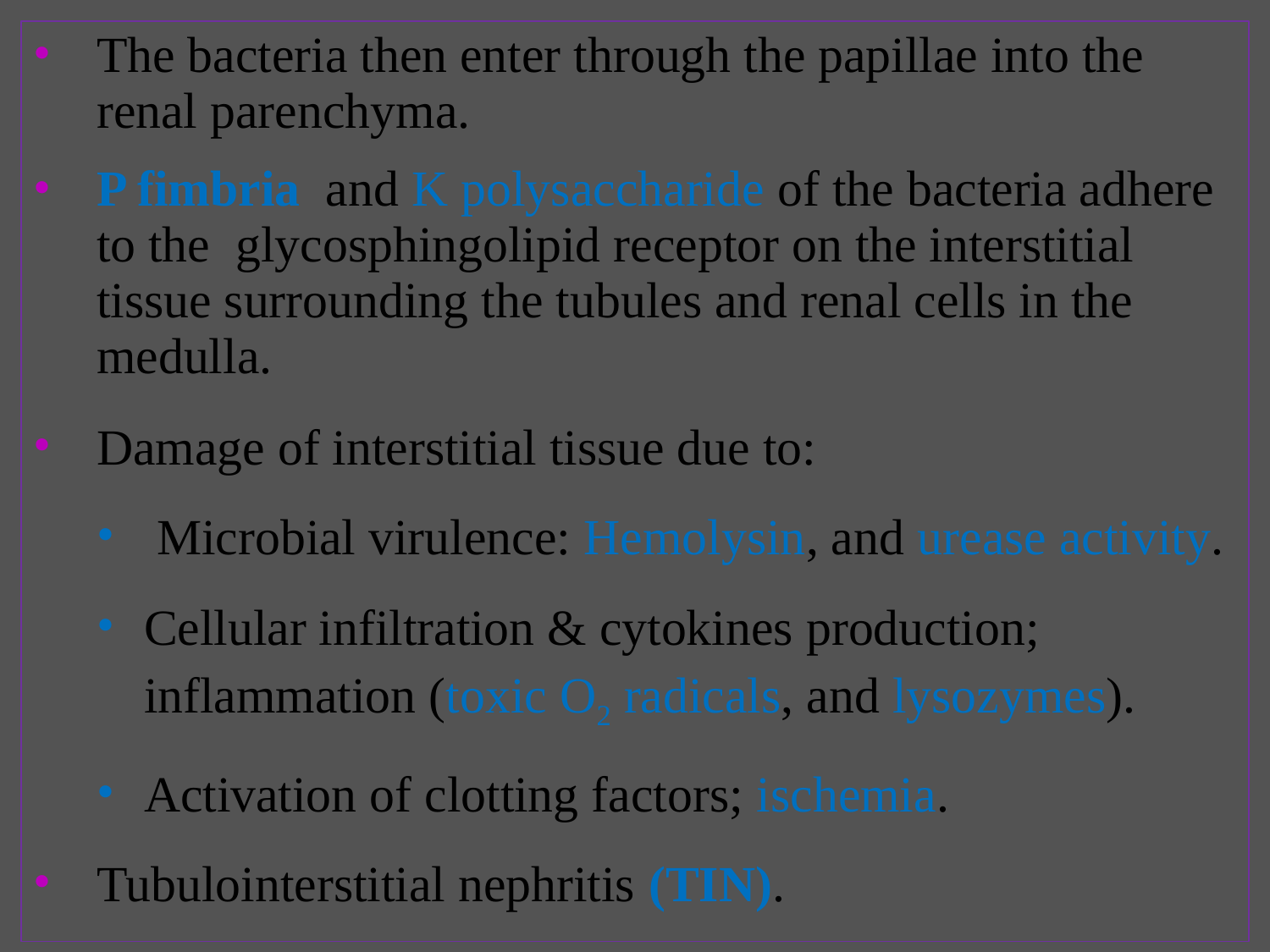

The bacteria then enter through the papillae into the renal parenchyma.
P fimbria  and K polysaccharide of the bacteria adhere to the  glycosphingolipid receptor on the interstitial tissue surrounding the tubules and renal cells in the medulla.
Damage of interstitial tissue due to:
 Microbial virulence: Hemolysin, and urease activity.
Cellular infiltration & cytokines production; inflammation (toxic O2 radicals, and lysozymes).
Activation of clotting factors; ischemia.
Tubulointerstitial nephritis (TIN).

# N